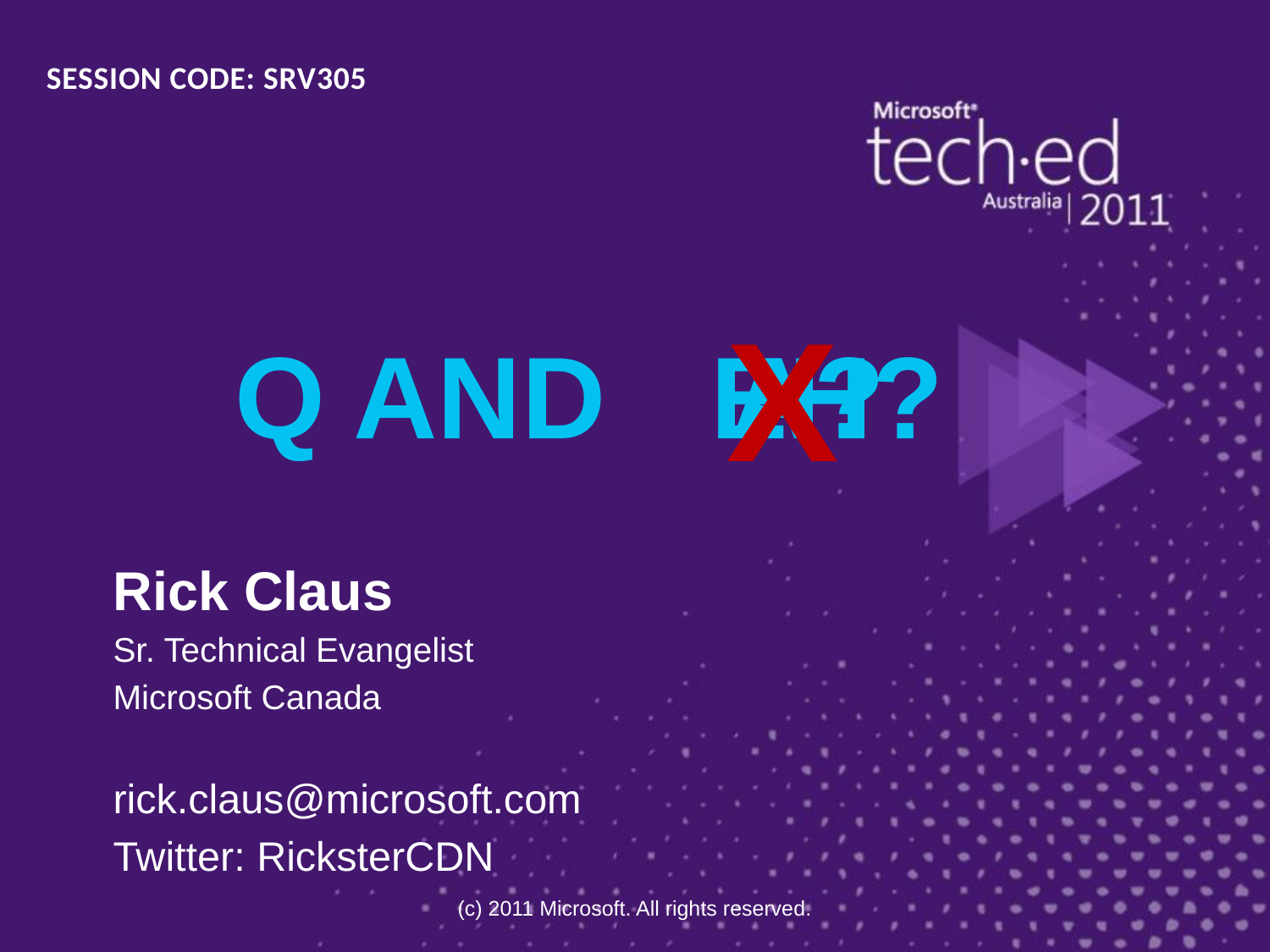

SESSION CODE: SRV305
X
# Q and
A?
eh?
Rick Claus
Sr. Technical Evangelist
Microsoft Canada

rick.claus@microsoft.com
Twitter: RicksterCDN
(c) 2011 Microsoft. All rights reserved.